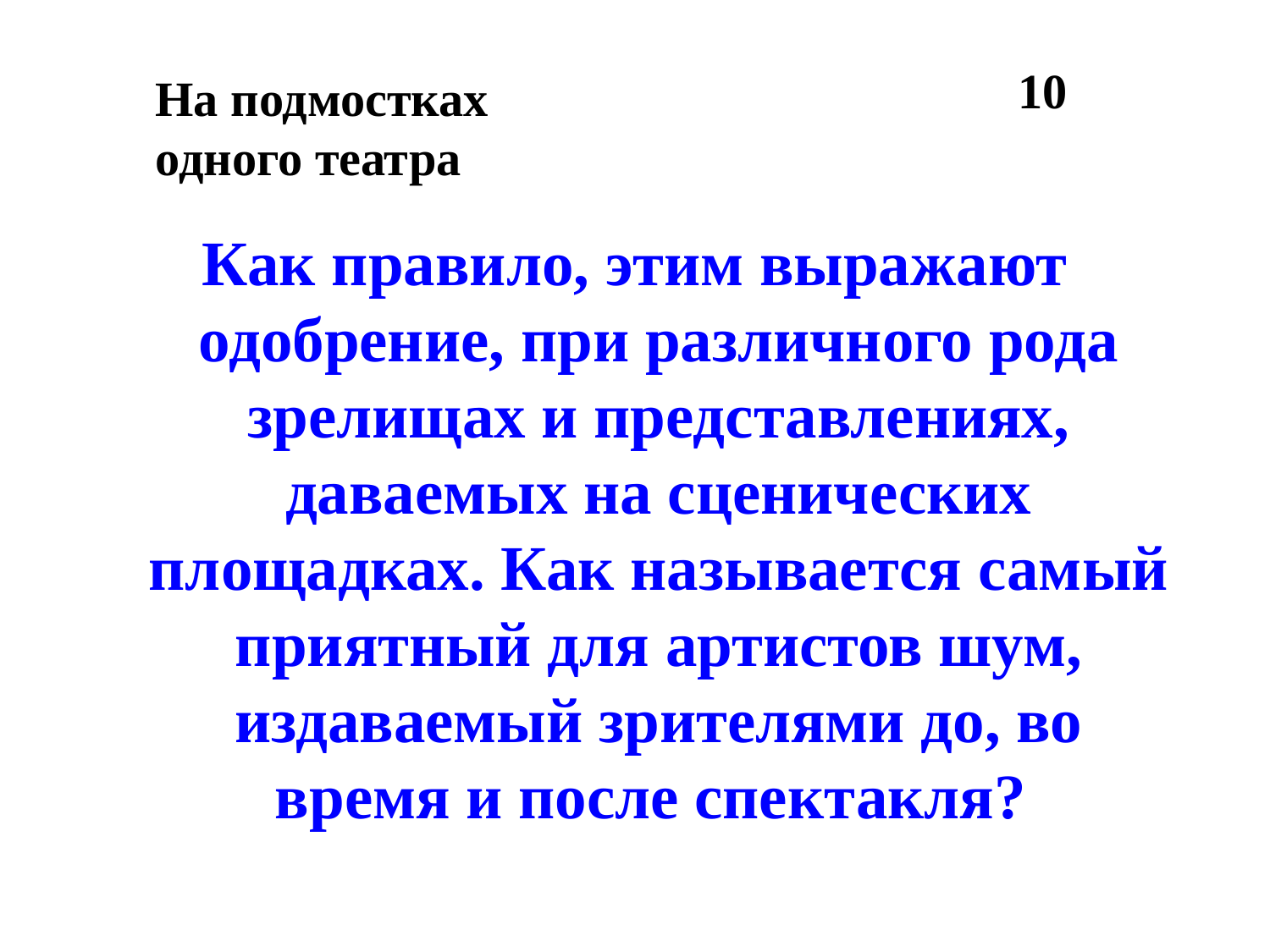

10
На подмостках
одного театра
Как правило, этим выражают одобрение, при различного рода зрелищах и представлениях, даваемых на сценических площадках. Как называется самый приятный для артистов шум, издаваемый зрителями до, во время и после спектакля?